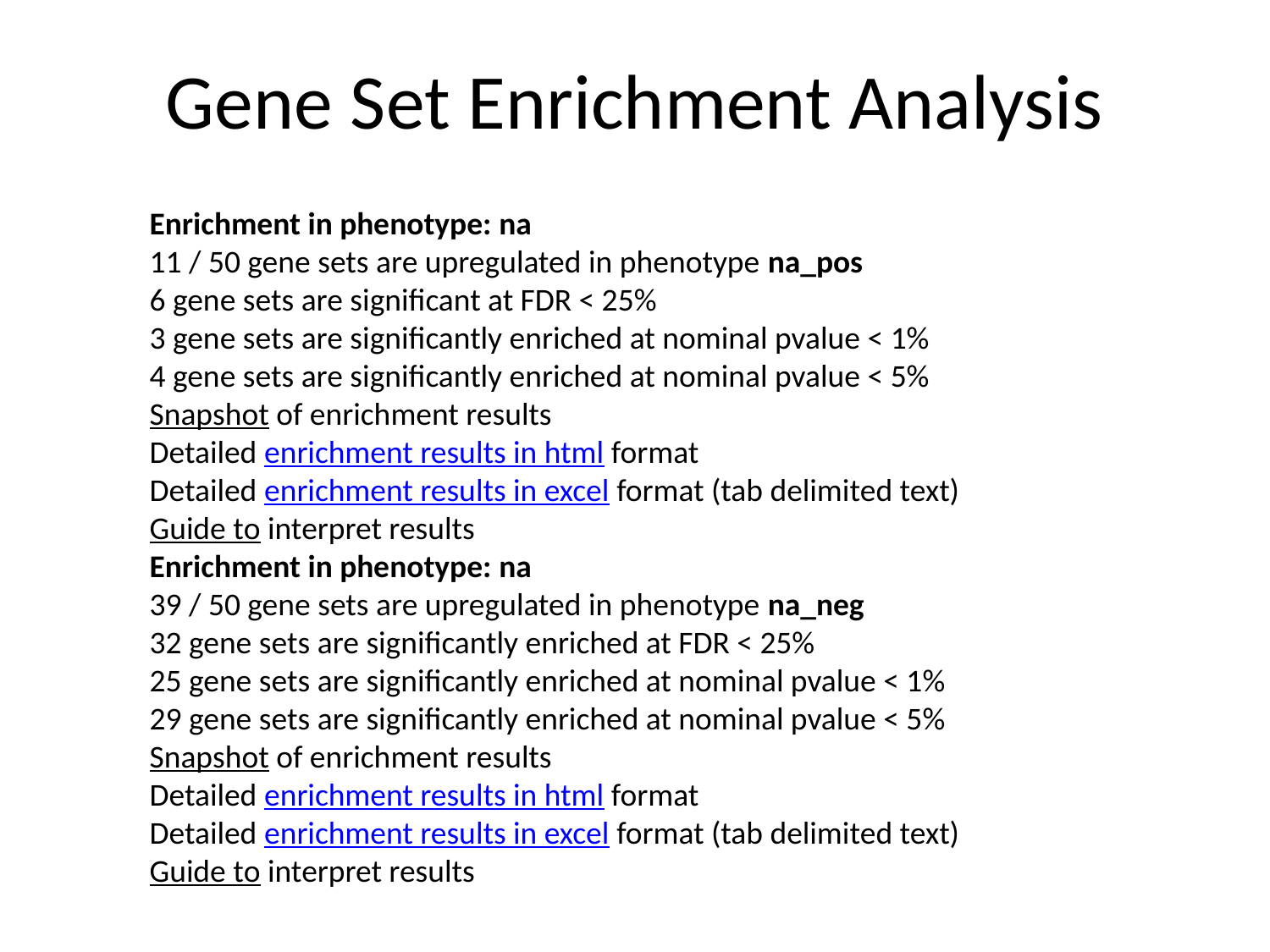

# Gene Set Enrichment Analysis
Enrichment in phenotype: na
11 / 50 gene sets are upregulated in phenotype na_pos
6 gene sets are significant at FDR < 25%
3 gene sets are significantly enriched at nominal pvalue < 1%
4 gene sets are significantly enriched at nominal pvalue < 5%
Snapshot of enrichment results
Detailed enrichment results in html format
Detailed enrichment results in excel format (tab delimited text)
Guide to interpret results
Enrichment in phenotype: na
39 / 50 gene sets are upregulated in phenotype na_neg
32 gene sets are significantly enriched at FDR < 25%
25 gene sets are significantly enriched at nominal pvalue < 1%
29 gene sets are significantly enriched at nominal pvalue < 5%
Snapshot of enrichment results
Detailed enrichment results in html format
Detailed enrichment results in excel format (tab delimited text)
Guide to interpret results